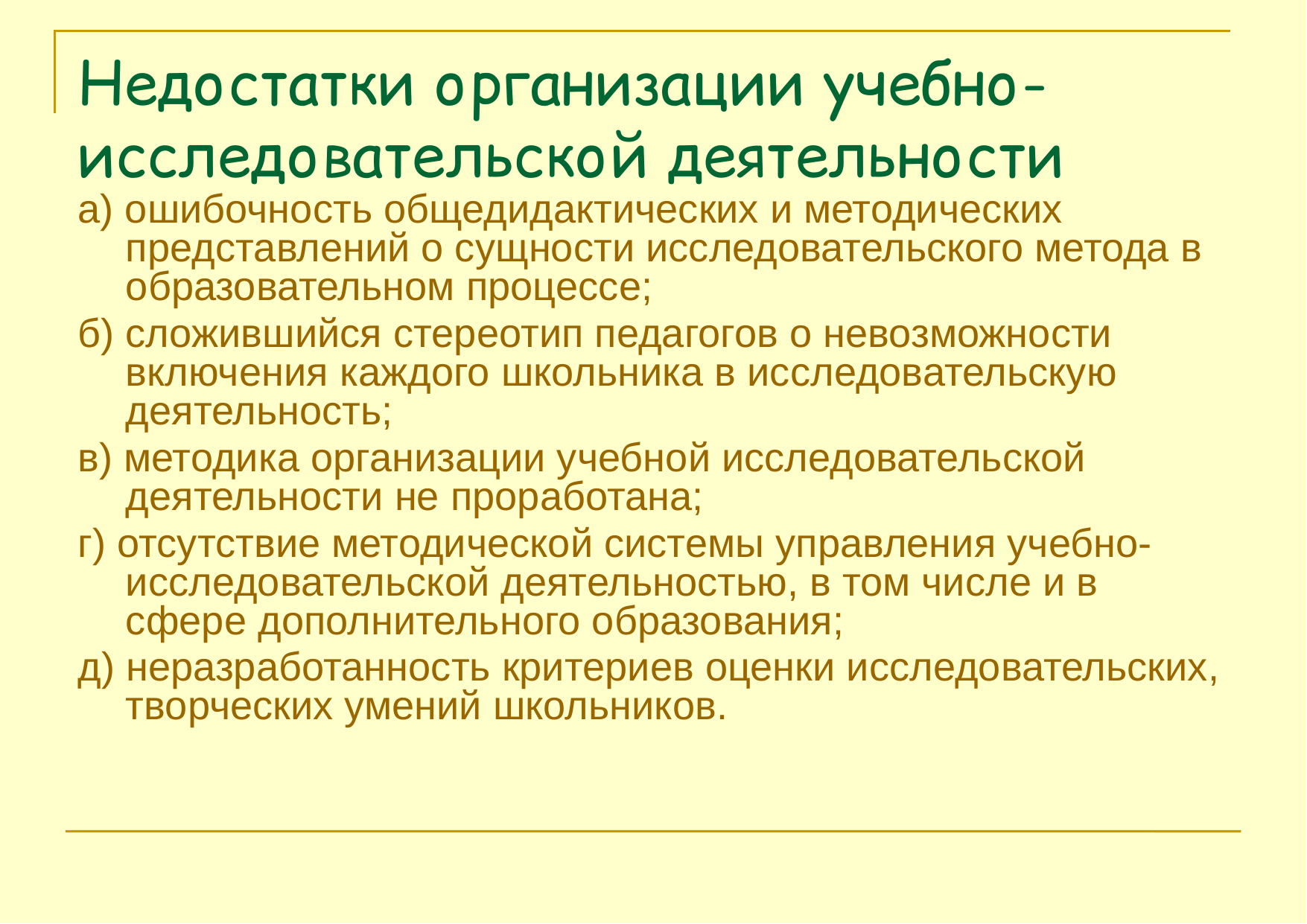

# Недостатки организации учебно-исследовательской деятельности
а) ошибочность общедидактических и методических представлений о сущности исследовательского метода в образовательном процессе;
б) сложившийся стереотип педагогов о невозможности включения каждого школьника в исследовательскую деятельность;
в) методика организации учебной исследовательской деятельности не проработана;
г) отсутствие методической системы управления учебно-исследовательской деятельностью, в том числе и в сфере дополнительного образования;
д) неразработанность критериев оценки исследовательских, творческих умений школьников.